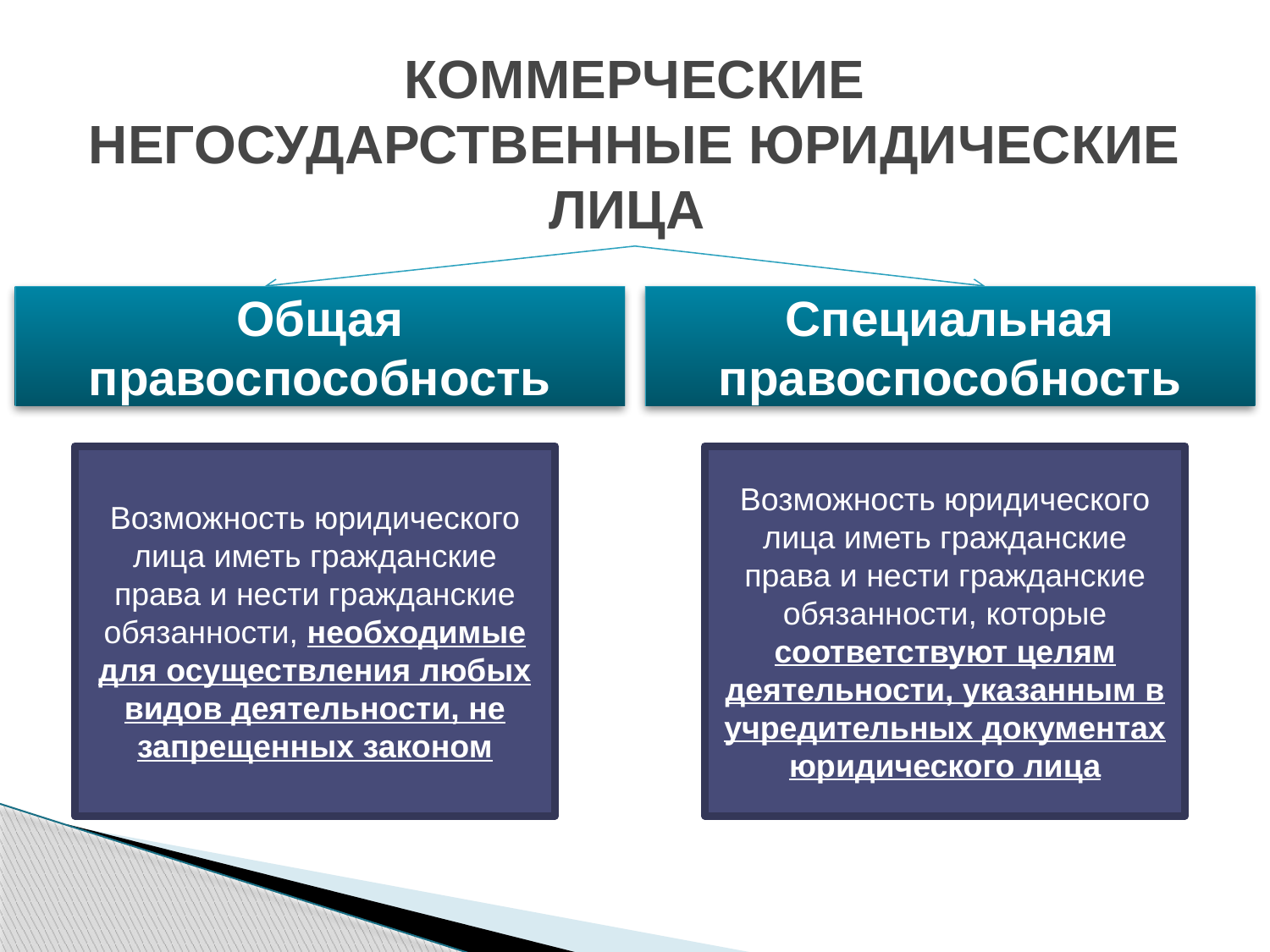

# КОММЕРЧЕСКИЕ НЕГОСУДАРСТВЕННЫЕ ЮРИДИЧЕСКИЕ ЛИЦА
Общая правоспособность
Специальная правоспособность
Возможность юридического лица иметь гражданские права и нести гражданские обязанности, необходимые для осуществления любых видов деятельности, не запрещенных законом
Возможность юридического лица иметь гражданские права и нести гражданские обязанности, которые соответствуют целям деятельности, указанным в учредительных документах юридического лица